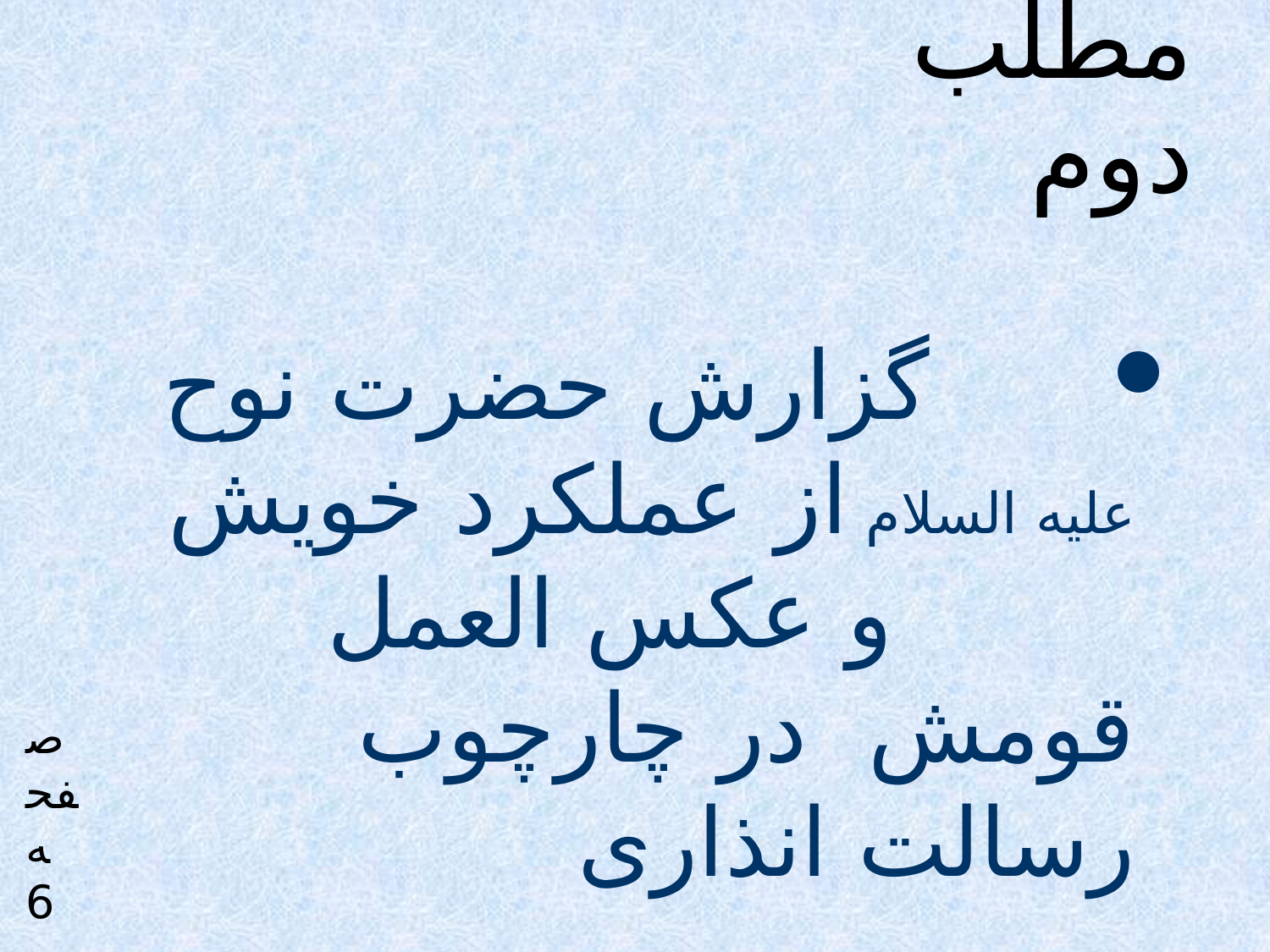

# جهت هدایتی مطلب دوم
      گزارش حضرت نوح علیه السلام از عملکرد خویش
        و عکس العمل قومش  در چارچوب رسالت انذاری

پروردگارا   من   به  صورت  پیوسته  و همه  جانبه  قوم را به سوی  مغفرت تو  دعوت  کردم  ولی  جز بر  فرار  آنان  نیفزود و استکبار  ورزیدند  و  از  من  سر    پیچی  کردند  و  از  ثروتمندان  قدرتمند  خاسر  تبعیت  کردند و  بر  شرک  و  ضلالت  خویش  باقی  ماندند.
صفحه 6